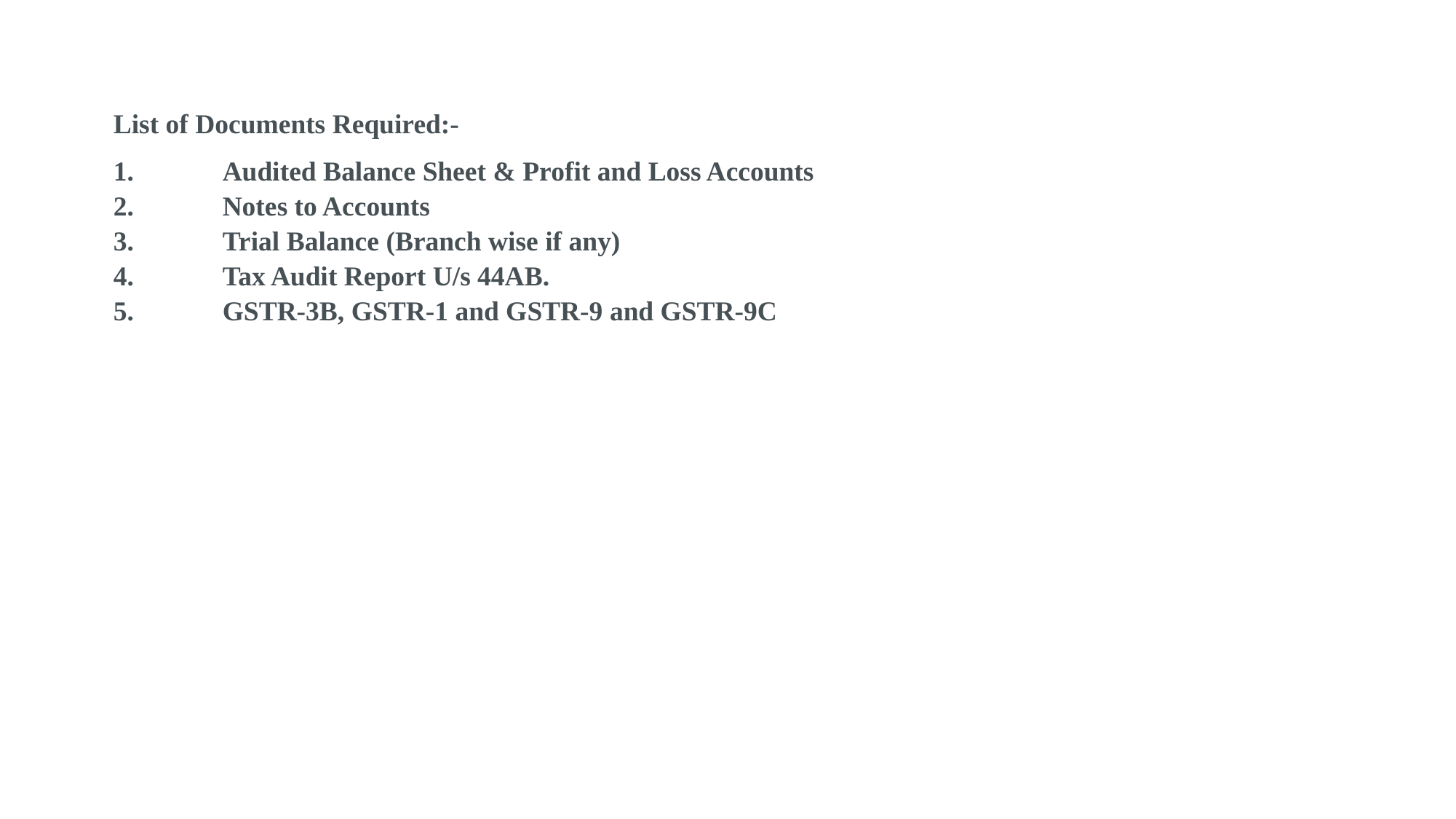

List of Documents Required:-
1.	Audited Balance Sheet & Profit and Loss Accounts
2.	Notes to Accounts
3.	Trial Balance (Branch wise if any)
4.	Tax Audit Report U/s 44AB.
5.	GSTR-3B, GSTR-1 and GSTR-9 and GSTR-9C